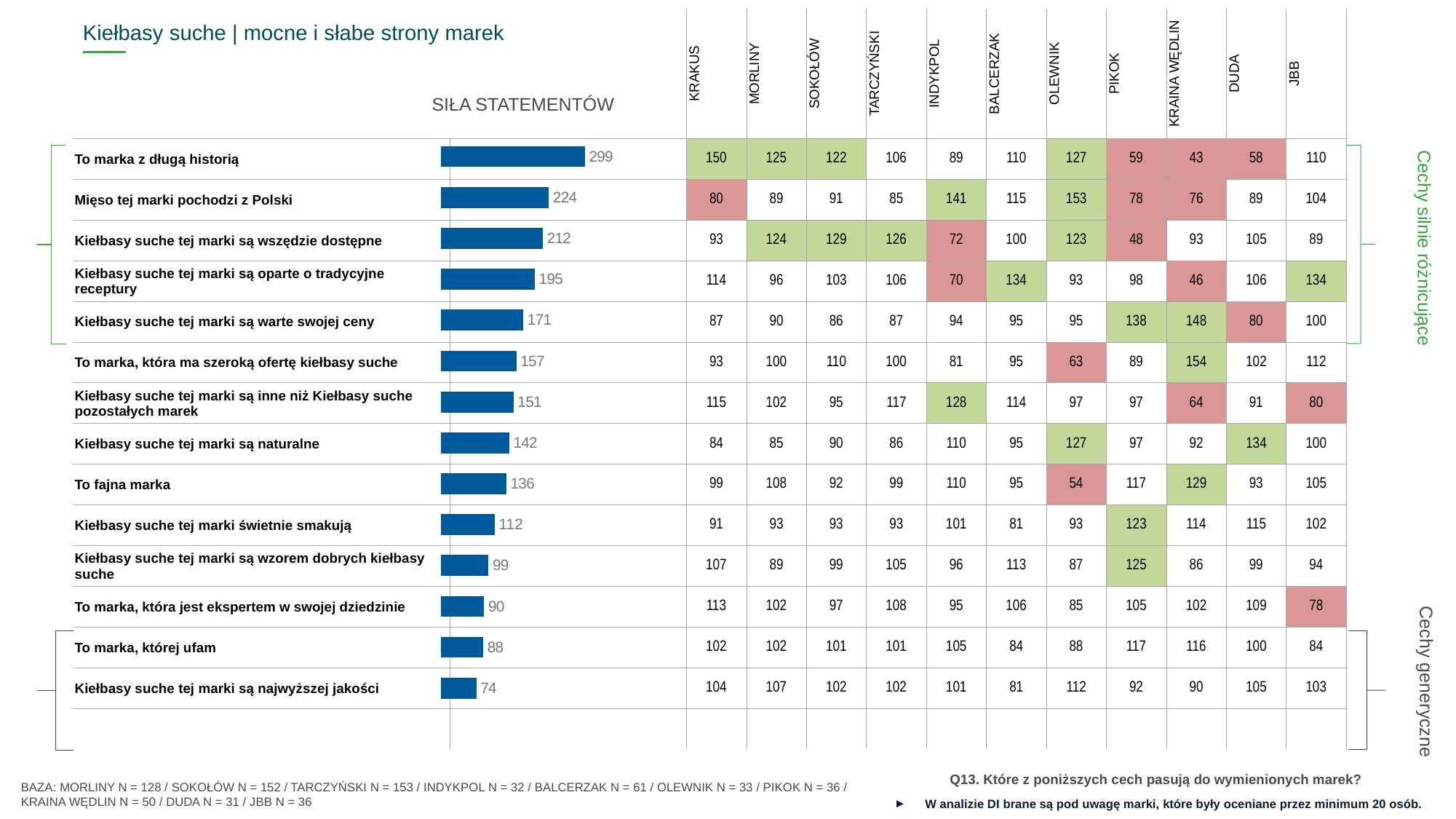

| ^TABDI^ | x | KRAKUS | MORLINY | SOKOŁÓW | TARCZYŃSKI | INDYKPOL | BALCERZAK | OLEWNIK | PIKOK | KRAINA WĘDLIN | DUDA | JBB |
| --- | --- | --- | --- | --- | --- | --- | --- | --- | --- | --- | --- | --- |
| To marka z długą historią |  | 150 | 125 | 122 | 106 | 89 | 110 | 127 | 59 | 43 | 58 | 110 |
| Mięso tej marki pochodzi z Polski |  | 80 | 89 | 91 | 85 | 141 | 115 | 153 | 78 | 76 | 89 | 104 |
| Kiełbasy suche tej marki są wszędzie dostępne |  | 93 | 124 | 129 | 126 | 72 | 100 | 123 | 48 | 93 | 105 | 89 |
| Kiełbasy suche tej marki są oparte o tradycyjne receptury |  | 114 | 96 | 103 | 106 | 70 | 134 | 93 | 98 | 46 | 106 | 134 |
| Kiełbasy suche tej marki są warte swojej ceny |  | 87 | 90 | 86 | 87 | 94 | 95 | 95 | 138 | 148 | 80 | 100 |
| To marka, która ma szeroką ofertę kiełbasy suche |  | 93 | 100 | 110 | 100 | 81 | 95 | 63 | 89 | 154 | 102 | 112 |
| Kiełbasy suche tej marki są inne niż Kiełbasy suche pozostałych marek |  | 115 | 102 | 95 | 117 | 128 | 114 | 97 | 97 | 64 | 91 | 80 |
| Kiełbasy suche tej marki są naturalne |  | 84 | 85 | 90 | 86 | 110 | 95 | 127 | 97 | 92 | 134 | 100 |
| To fajna marka |  | 99 | 108 | 92 | 99 | 110 | 95 | 54 | 117 | 129 | 93 | 105 |
| Kiełbasy suche tej marki świetnie smakują |  | 91 | 93 | 93 | 93 | 101 | 81 | 93 | 123 | 114 | 115 | 102 |
| Kiełbasy suche tej marki są wzorem dobrych kiełbasy suche |  | 107 | 89 | 99 | 105 | 96 | 113 | 87 | 125 | 86 | 99 | 94 |
| To marka, która jest ekspertem w swojej dziedzinie |  | 113 | 102 | 97 | 108 | 95 | 106 | 85 | 105 | 102 | 109 | 78 |
| To marka, której ufam |  | 102 | 102 | 101 | 101 | 105 | 84 | 88 | 117 | 116 | 100 | 84 |
| Kiełbasy suche tej marki są najwyższej jakości |  | 104 | 107 | 102 | 102 | 101 | 81 | 112 | 92 | 90 | 105 | 103 |
|  |  |  |  |  |  |  |  |  |  |  |  |  |

Kiełbasy suche | mocne i słabe strony marek
SIŁA STATEMENTÓW

### Chart

| Category | Seria 1 |
|---|---|
|  | 299.0 |
|  | 224.0 |
|  | 212.0 |
|  | 195.0 |
|  | 171.0 |
|  | 157.0 |
|  | 151.0 |
|  | 142.0 |
|  | 136.0 |
|  | 112.0 |
|  | 99.0 |
|  | 90.0 |
|  | 88.0 |
|  | 74.0 |
|  | None |

Cechy silnie różnicujące

Cechy generyczne
Q13. Które z poniższych cech pasują do wymienionych marek?

BAZA: MORLINY N = 128 / SOKOŁÓW N = 152 / TARCZYŃSKI N = 153 / INDYKPOL N = 32 / BALCERZAK N = 61 / OLEWNIK N = 33 / PIKOK N = 36 / KRAINA WĘDLIN N = 50 / DUDA N = 31 / JBB N = 36
W analizie DI brane są pod uwagę marki, które były oceniane przez minimum 20 osób.